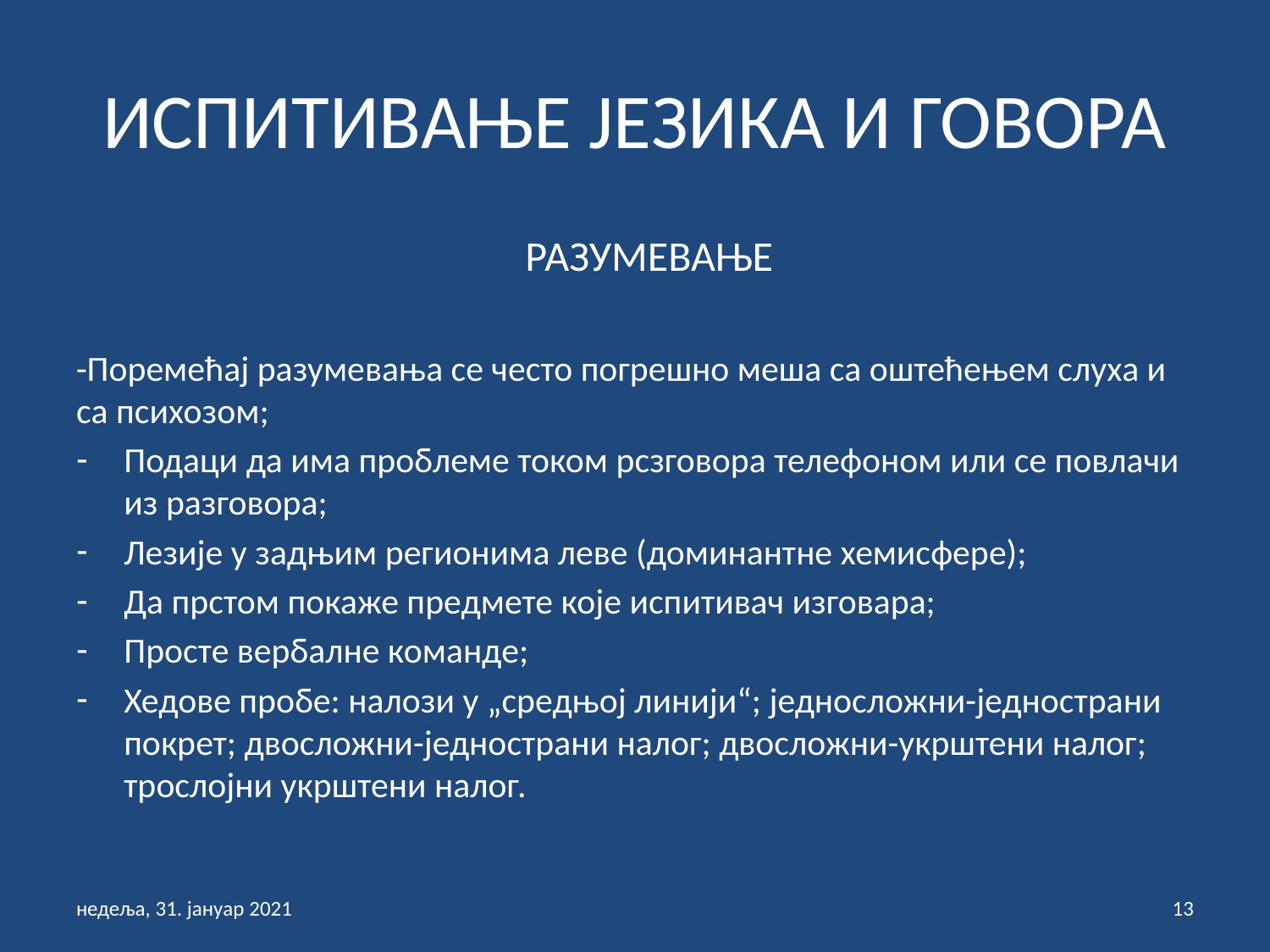

# ИСПИТИВАЊЕ ЈЕЗИКА И ГОВОРА
   РАЗУМЕВАЊЕ

-Поремећај разумевања се често погрешно меша са оштећењем слуха и са психозом;
Подаци да има проблеме током рсзговора телефоном или се повлачи из разговора;
Лезије у задњим регионима леве (доминантне хемисфере);
Да прстом покаже предмете које испитивач изговара;
Просте вербалне команде;
Хедове пробе: налози у „средњој линији“; једносложни-једнострани покрет; двосложни-једнострани налог; двосложни-укрштени налог; трослојни укрштени налог.

недеља, 31. јануар 2021
13